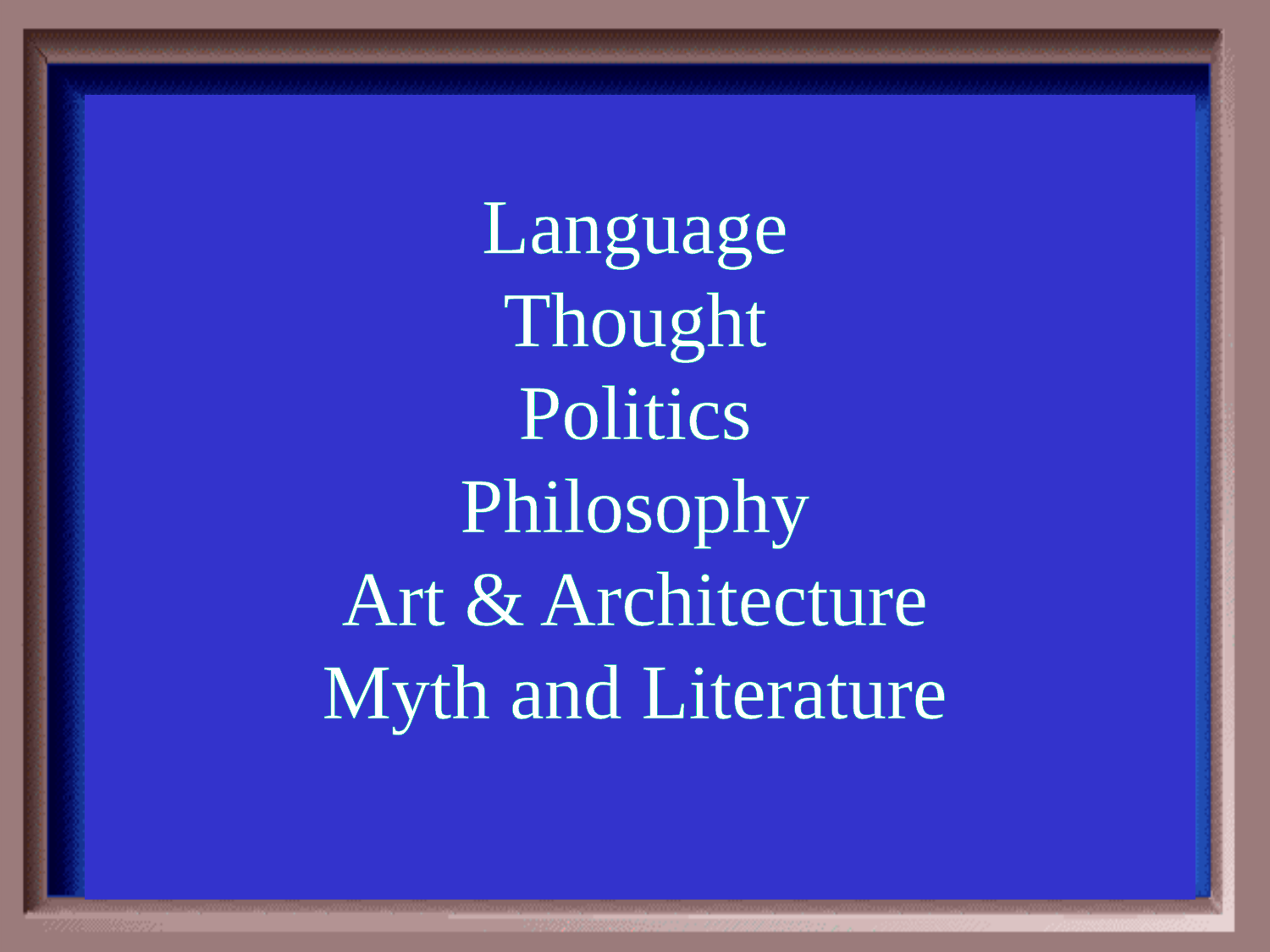

Category #3 $300 Question

Language
Thought
Politics
Philosophy
Art & Architecture
Myth and Literature